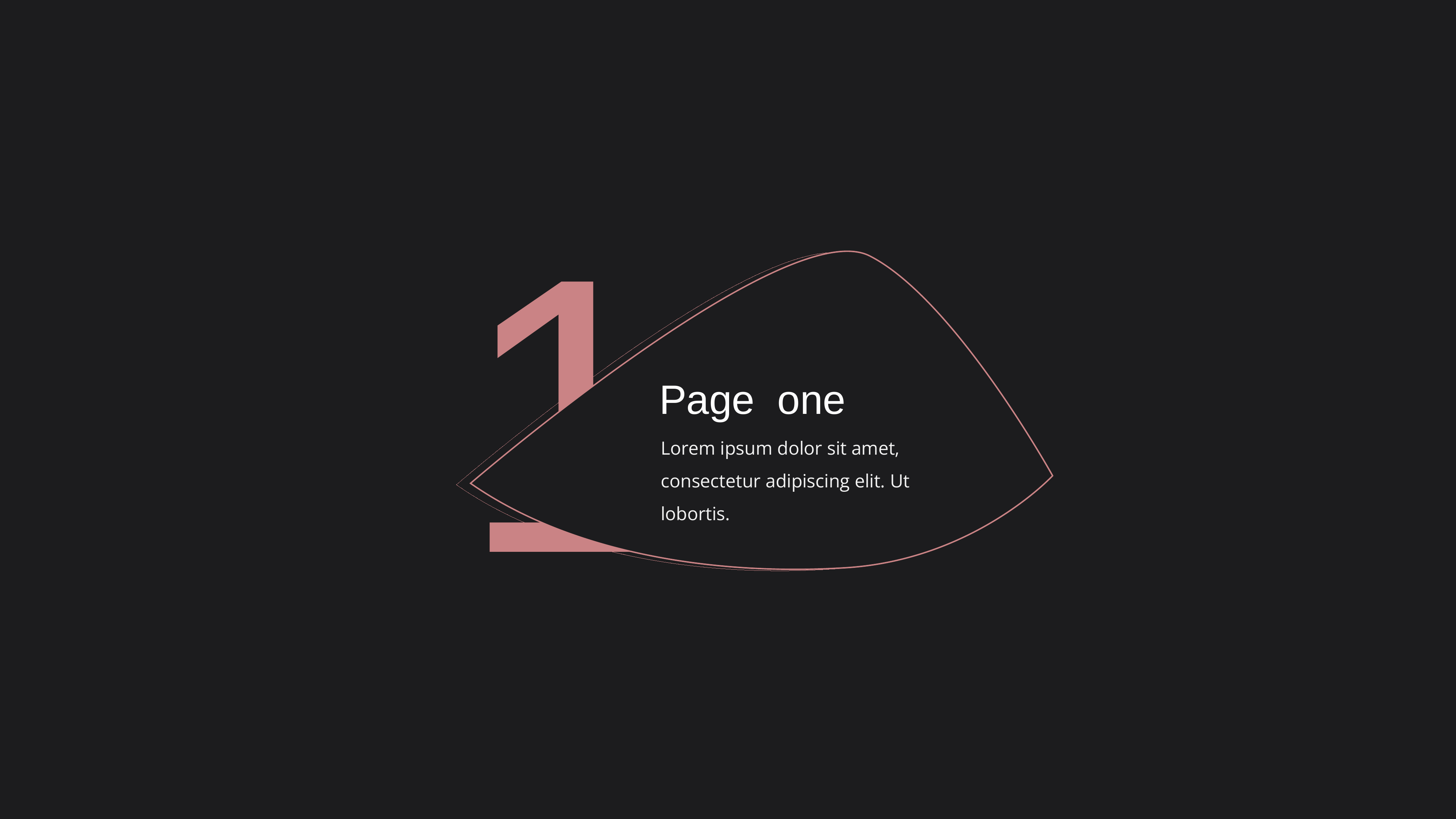

1

Page  one
Lorem ipsum dolor sit amet, consectetur adipiscing elit. Ut lobortis.